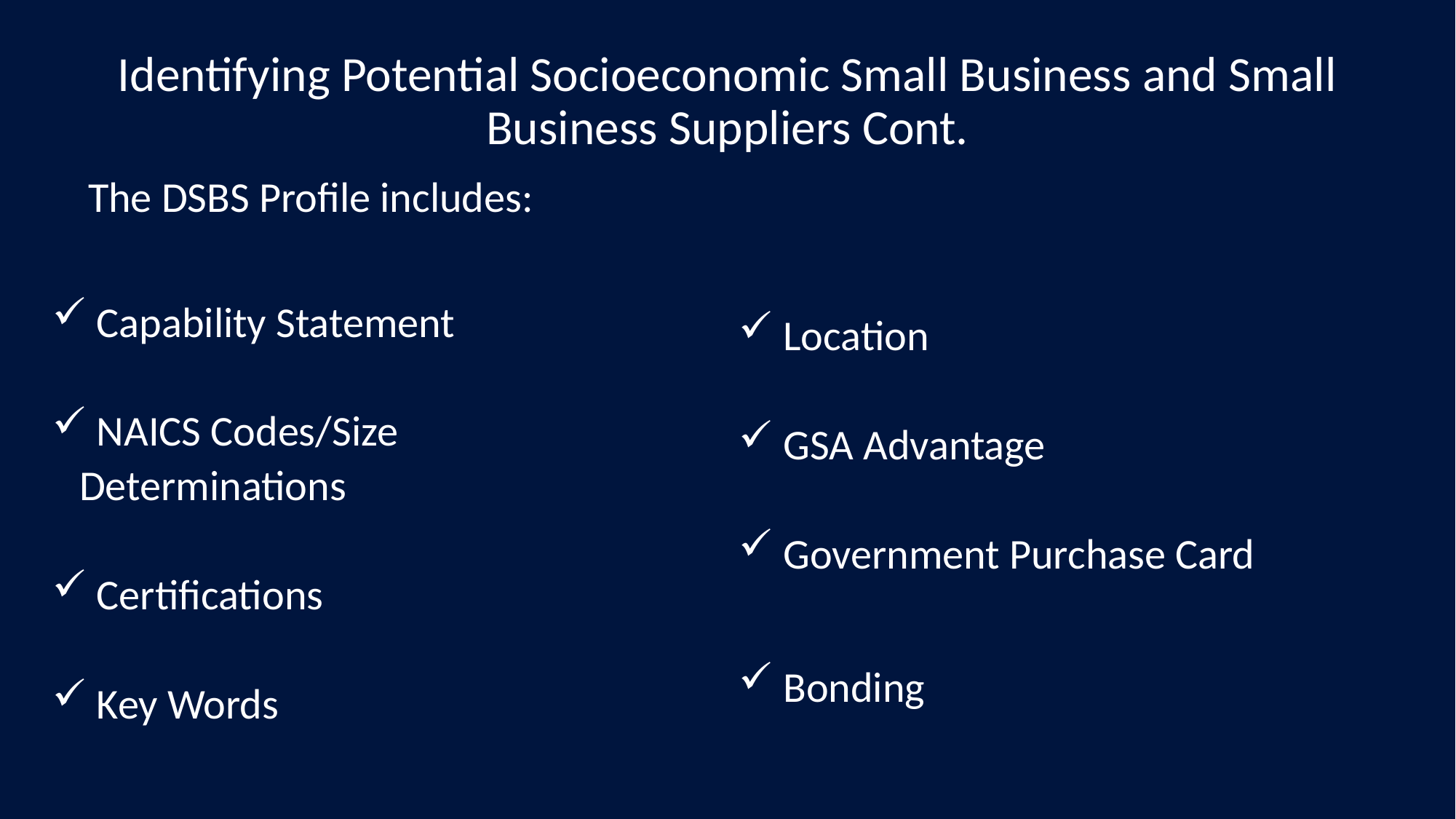

# Identifying Potential Socioeconomic Small Business and Small Business Suppliers Cont.
The DSBS Profile includes:
 Capability Statement

 NAICS Codes/Size Determinations

 Certifications

 Key Words

 Location

 GSA Advantage

 Government Purchase Card

 Bonding